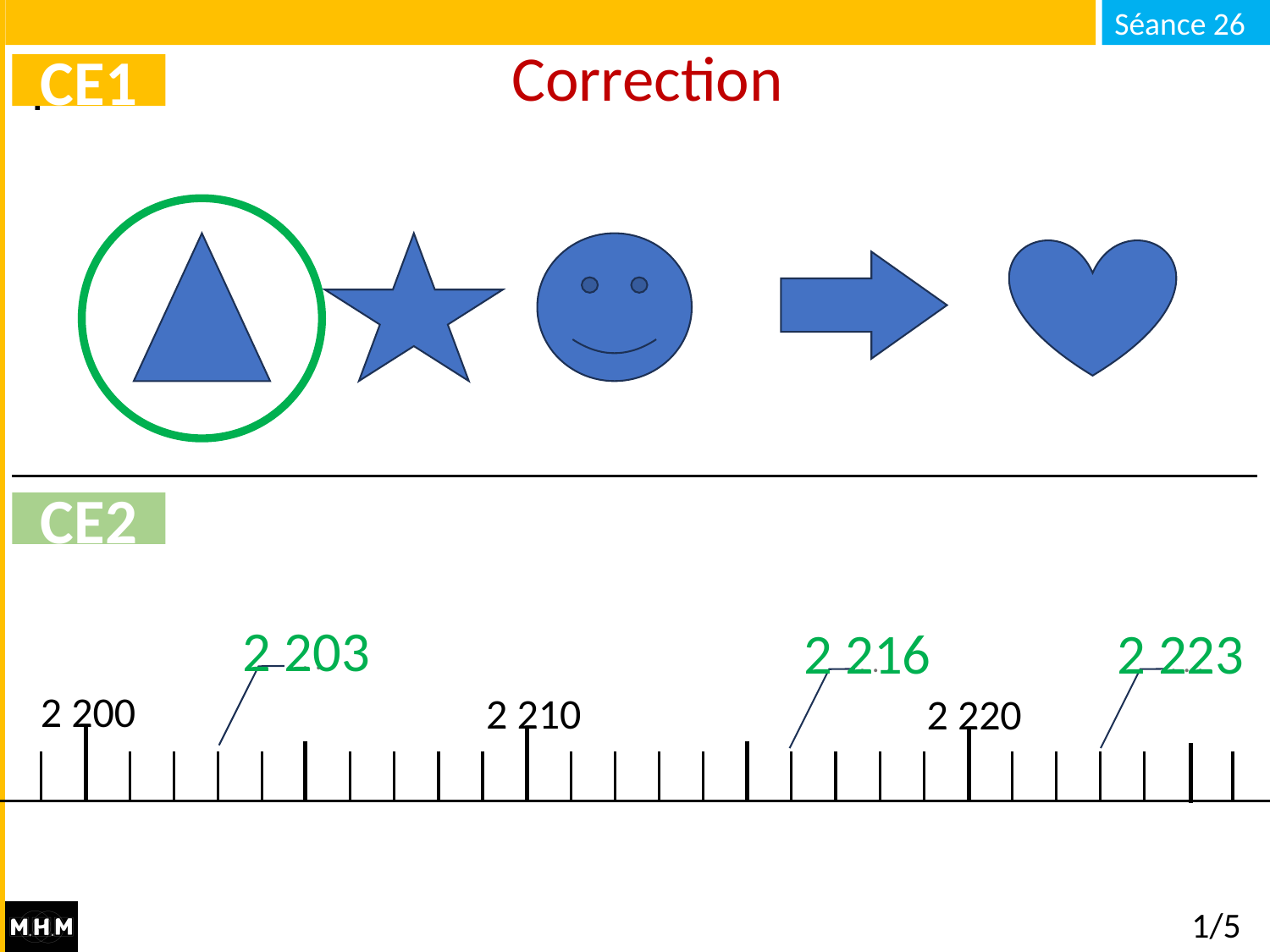

# Correction
CE1

CE2
2 203
2 216
2 223
. . .
. . .
. . .
2 200
2 210
2 220
1/5